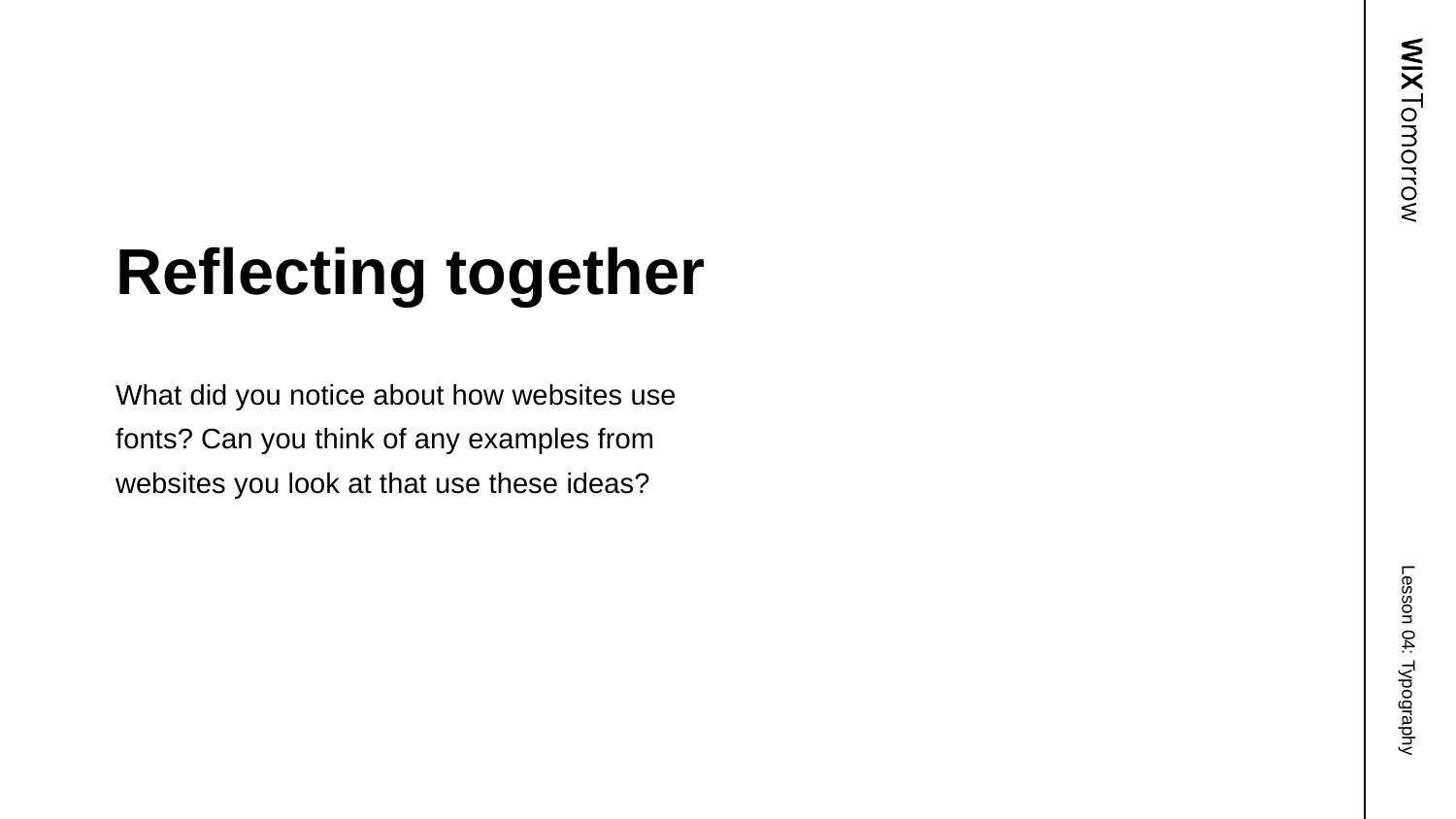

# Reflecting together
What did you notice about how websites use fonts? Can you think of any examples from websites you look at that use these ideas?